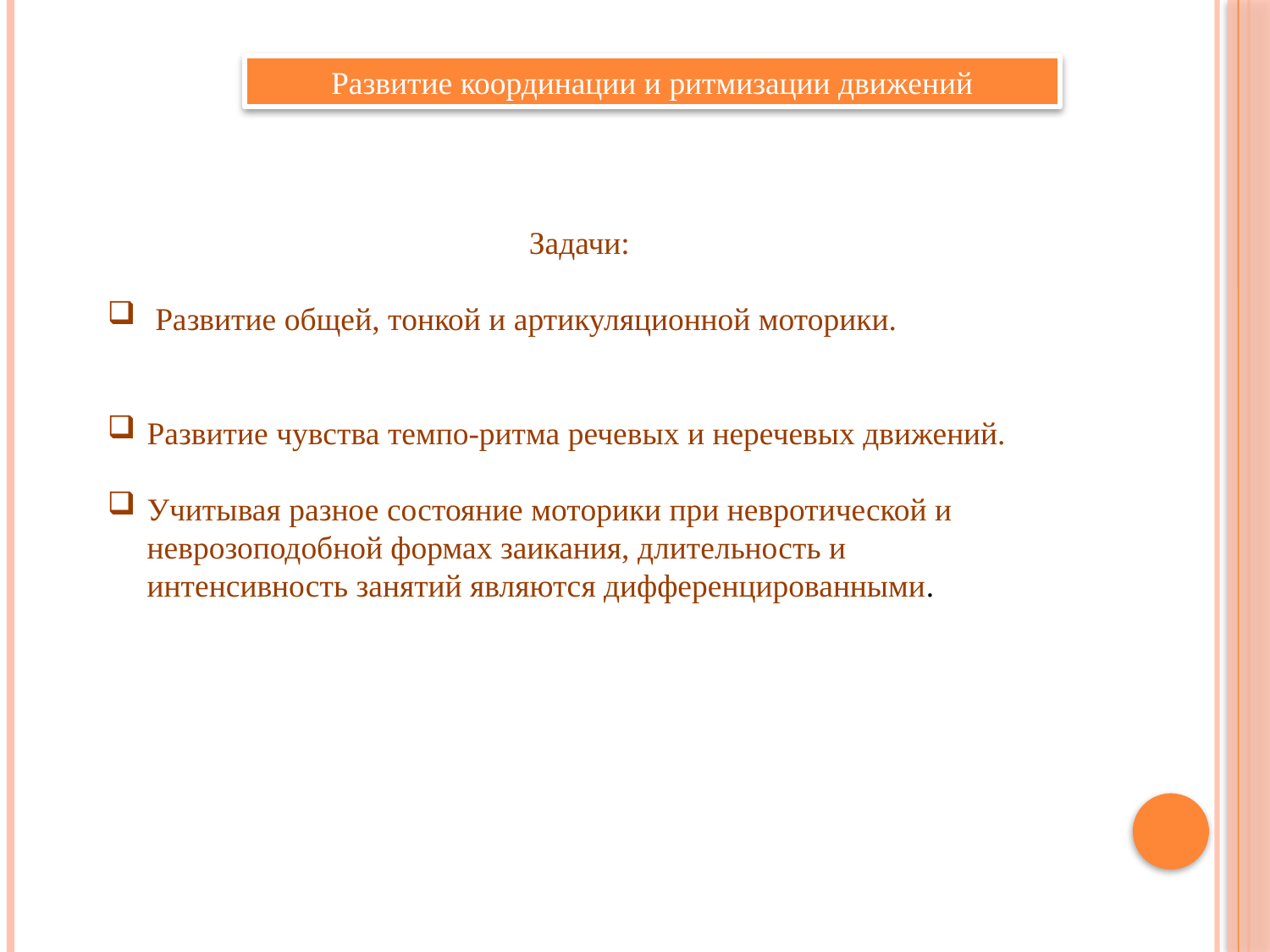

Развитие координации и ритмизации движений
   Задачи:

 Развитие общей, тонкой и артикуляционной моторики.

Развитие чувства темпо-ритма речевых и неречевых движений.

Учитывая разное состояние моторики при невротической и неврозоподобной формах заикания, длительность и интенсивность занятий являются дифференцированными.